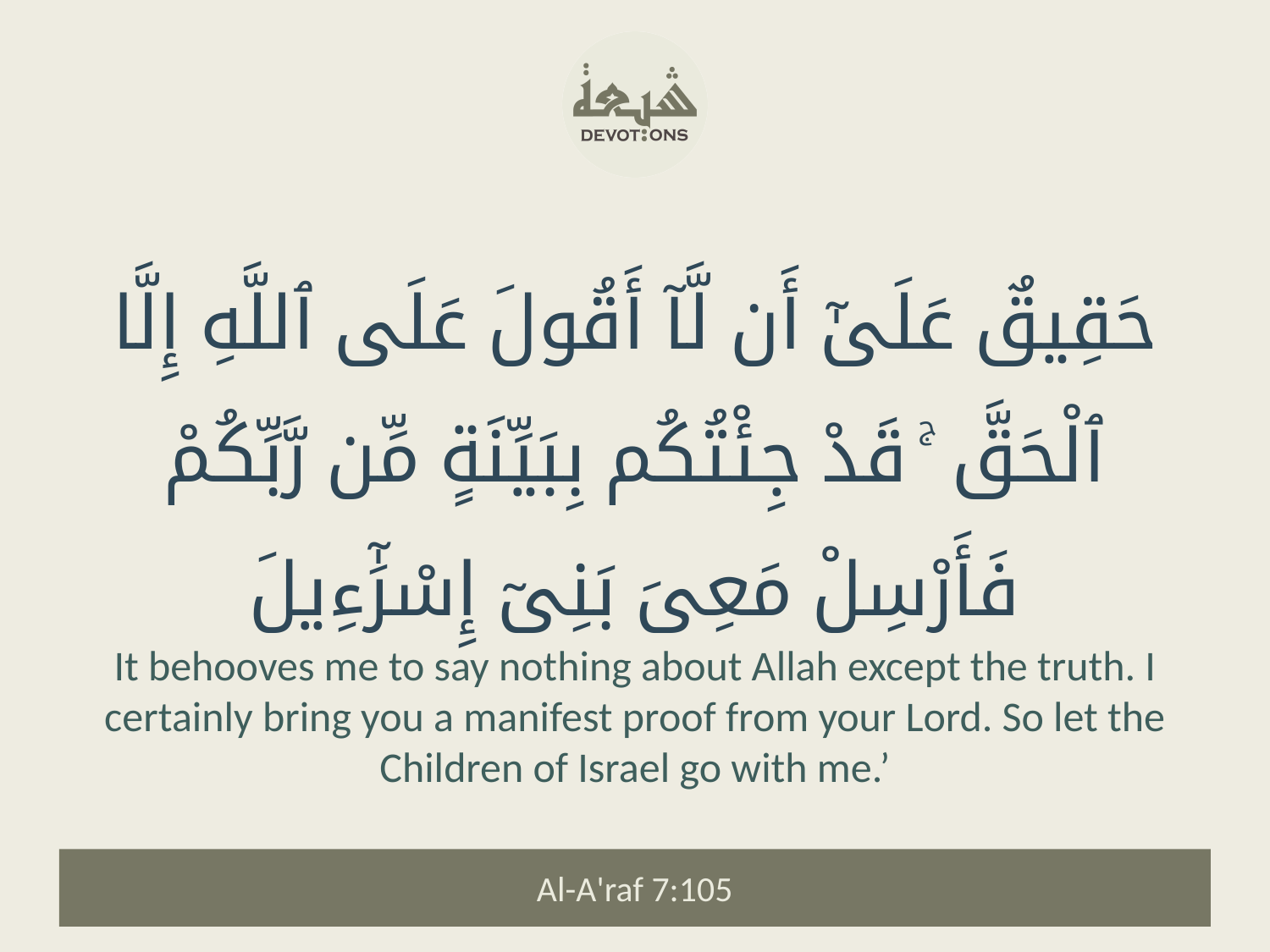

حَقِيقٌ عَلَىٰٓ أَن لَّآ أَقُولَ عَلَى ٱللَّهِ إِلَّا ٱلْحَقَّ ۚ قَدْ جِئْتُكُم بِبَيِّنَةٍ مِّن رَّبِّكُمْ فَأَرْسِلْ مَعِىَ بَنِىٓ إِسْرَٰٓءِيلَ
It behooves me to say nothing about Allah except the truth. I certainly bring you a manifest proof from your Lord. So let the Children of Israel go with me.’
Al-A'raf 7:105